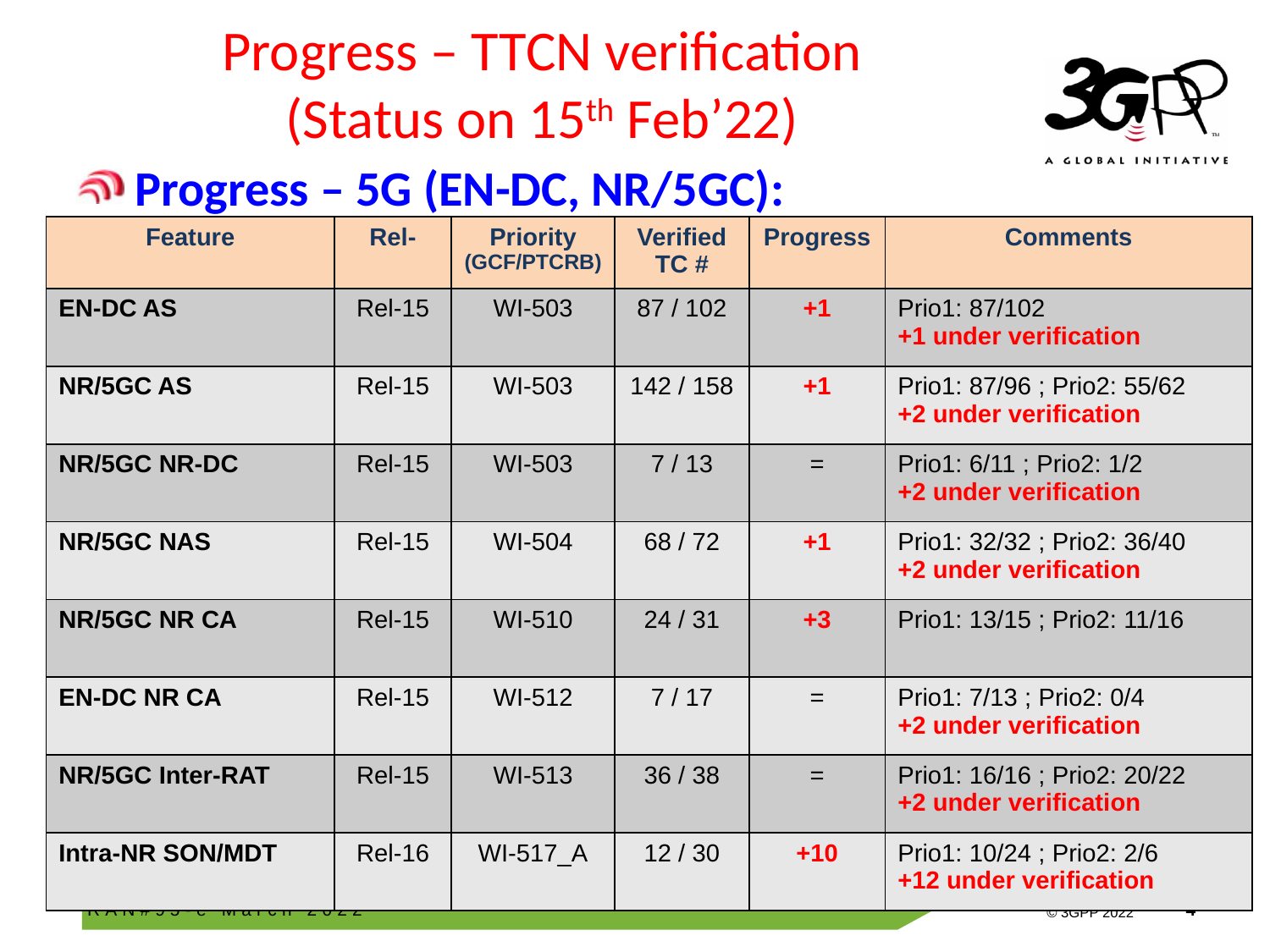

# Progress – TTCN verification (Status on 15th Feb’22)
 Progress – 5G (EN-DC, NR/5GC):

| Feature | Rel- | Priority (GCF/PTCRB) | Verified TC # | Progress | Comments |
| --- | --- | --- | --- | --- | --- |
| EN-DC AS | Rel-15 | WI-503 | 87 / 102 | +1 | Prio1: 87/102 +1 under verification |
| NR/5GC AS | Rel-15 | WI-503 | 142 / 158 | +1 | Prio1: 87/96 ; Prio2: 55/62 +2 under verification |
| NR/5GC NR-DC | Rel-15 | WI-503 | 7 / 13 | = | Prio1: 6/11 ; Prio2: 1/2 +2 under verification |
| NR/5GC NAS | Rel-15 | WI-504 | 68 / 72 | +1 | Prio1: 32/32 ; Prio2: 36/40 +2 under verification |
| NR/5GC NR CA | Rel-15 | WI-510 | 24 / 31 | +3 | Prio1: 13/15 ; Prio2: 11/16 |
| EN-DC NR CA | Rel-15 | WI-512 | 7 / 17 | = | Prio1: 7/13 ; Prio2: 0/4 +2 under verification |
| NR/5GC Inter-RAT | Rel-15 | WI-513 | 36 / 38 | = | Prio1: 16/16 ; Prio2: 20/22 +2 under verification |
| Intra-NR SON/MDT | Rel-16 | WI-517\_A | 12 / 30 | +10 | Prio1: 10/24 ; Prio2: 2/6 +12 under verification |